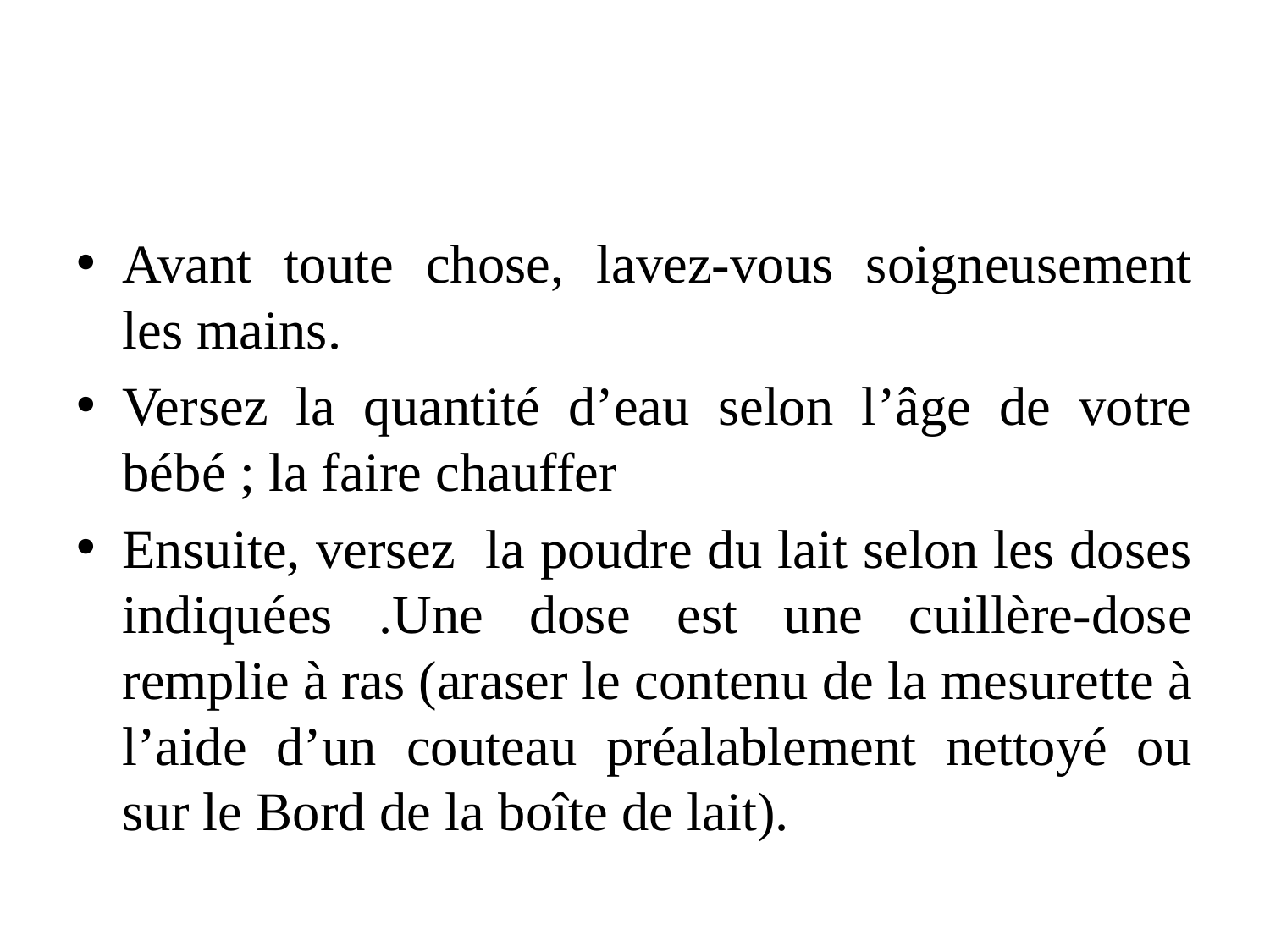

#
Avant toute chose, lavez-vous soigneusement les mains.
Versez la quantité d’eau selon l’âge de votre bébé ; la faire chauffer
Ensuite, versez  la poudre du lait selon les doses indiquées .Une dose est une cuillère-dose remplie à ras (araser le contenu de la mesurette à l’aide d’un couteau préalablement nettoyé ou sur le Bord de la boîte de lait).